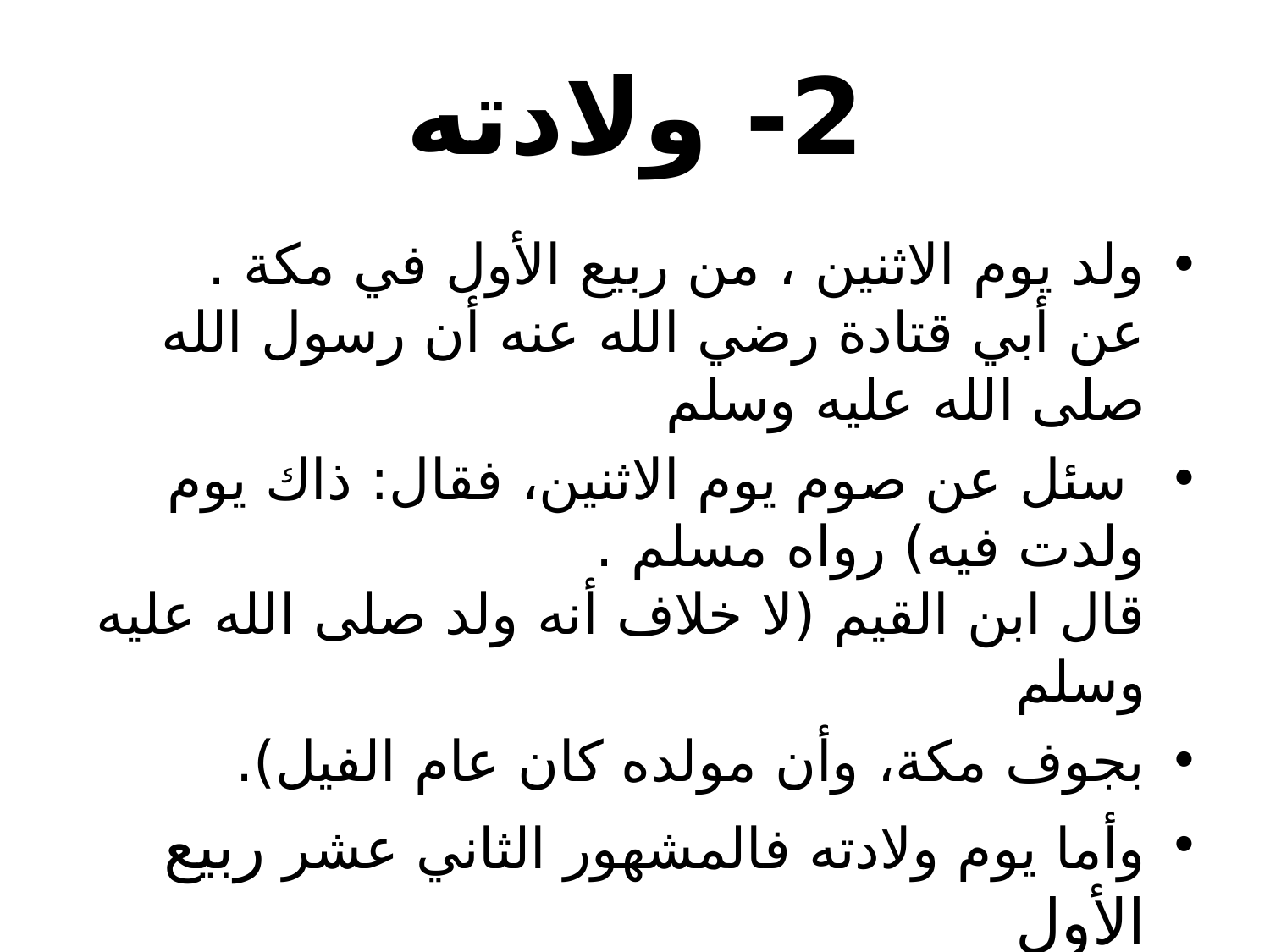

# 2- ولادته
ولد يوم الاثنين ، من ربيع الأول في مكة .
عن أبي قتادة رضي الله عنه أن رسول الله صلى الله عليه وسلم
 سئل عن صوم يوم الاثنين، فقال: ذاك يوم ولدت فيه) رواه مسلم .
قال ابن القيم (لا خلاف أنه ولد صلى الله عليه وسلم
بجوف مكة، وأن مولده كان عام الفيل).
وأما يوم ولادته فالمشهور الثاني عشر ربيع الأول